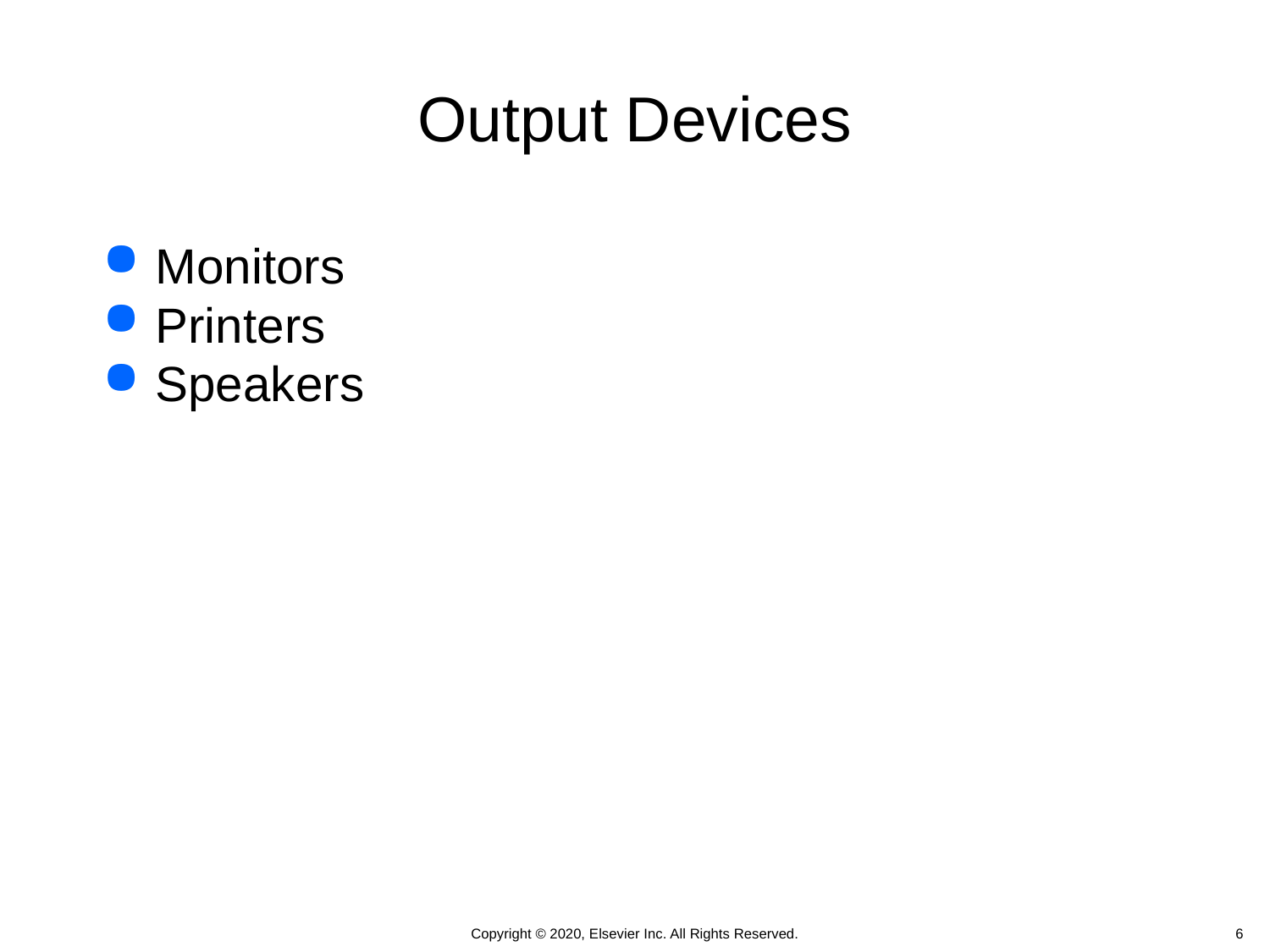

# Output Devices
Monitors
Printers
Speakers
6